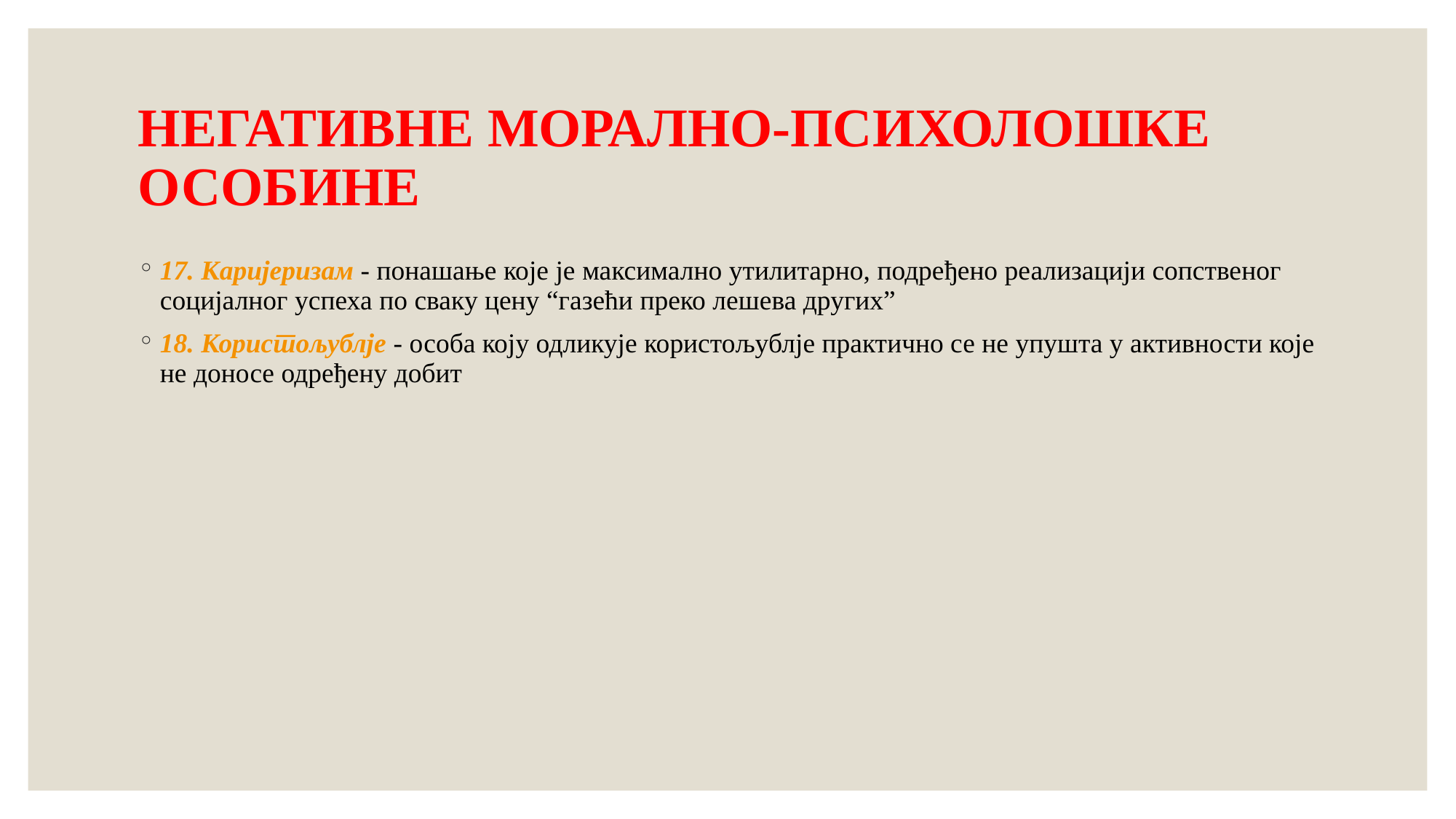

# НЕГАТИВНЕ МОРАЛНО-ПСИХОЛОШКЕ ОСОБИНЕ
17. Каријеризам - понашање које је максимално утилитарно, подређено реализацији сопственог социјалног успеха по сваку цену “газећи преко лешева других”
18. Користољублје - особа коју одликује користољублје практично се не упушта у активности које не доносе одређену добит